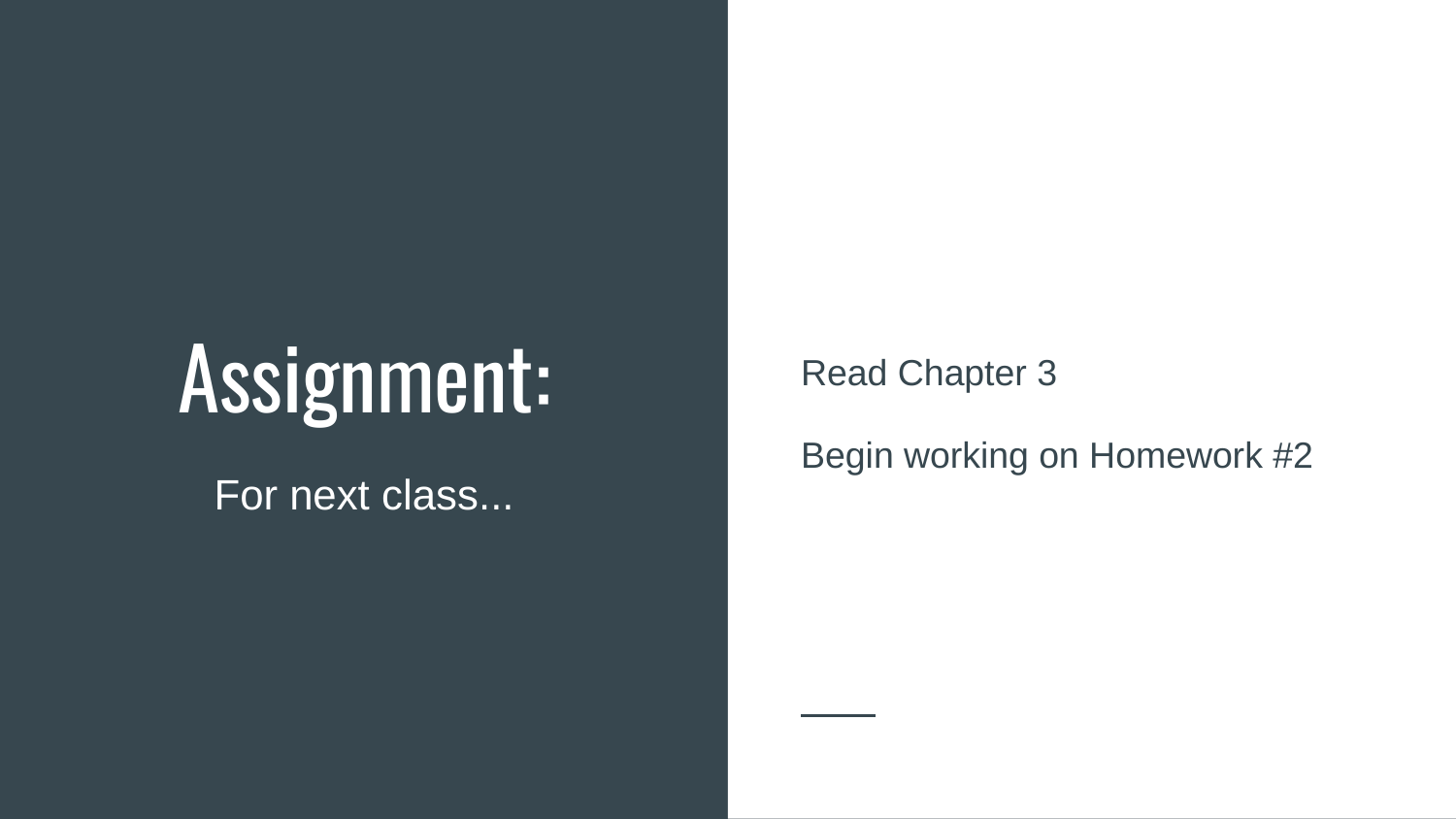

Read Chapter 3
Begin working on Homework #2
# Assignment:
For next class...